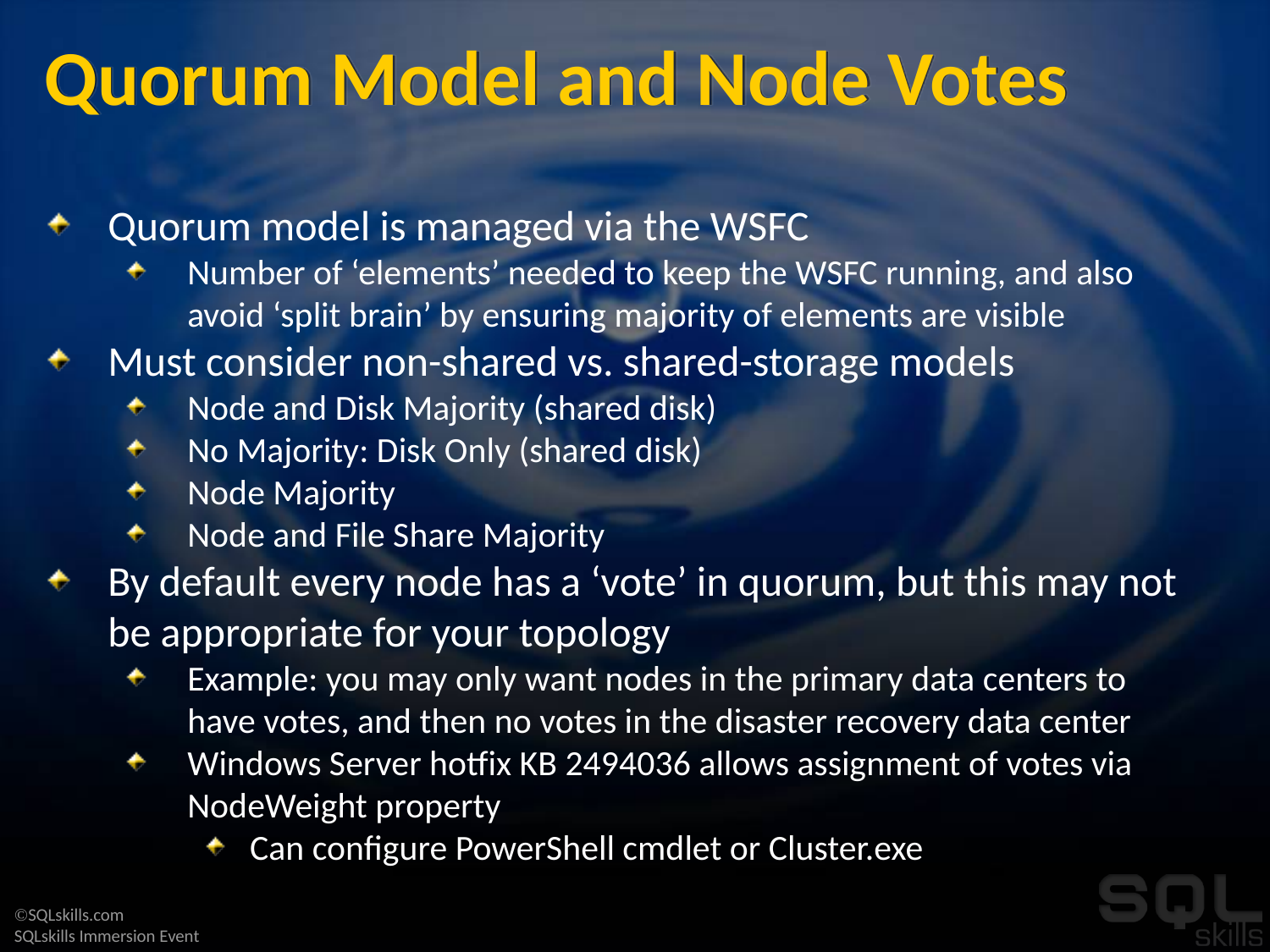

# Quorum Model and Node Votes
Quorum model is managed via the WSFC
Number of ‘elements’ needed to keep the WSFC running, and also avoid ‘split brain’ by ensuring majority of elements are visible
Must consider non-shared vs. shared-storage models
Node and Disk Majority (shared disk)
No Majority: Disk Only (shared disk)
Node Majority
Node and File Share Majority
By default every node has a ‘vote’ in quorum, but this may not be appropriate for your topology
Example: you may only want nodes in the primary data centers to have votes, and then no votes in the disaster recovery data center
Windows Server hotfix KB 2494036 allows assignment of votes via NodeWeight property
Can configure PowerShell cmdlet or Cluster.exe